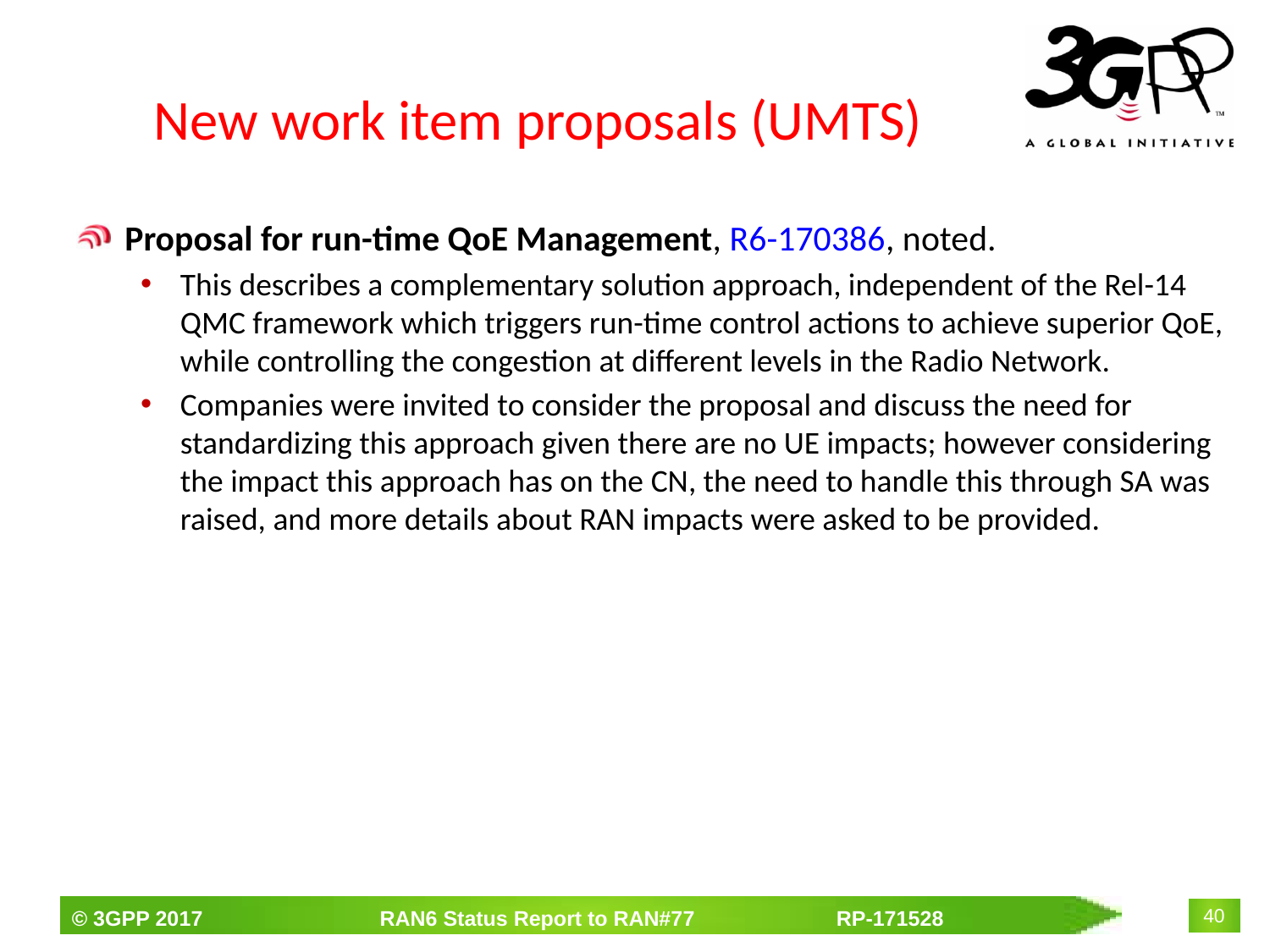

# New work item proposals (UMTS)
Proposal for run-time QoE Management, R6-170386, noted.
This describes a complementary solution approach, independent of the Rel-14 QMC framework which triggers run-time control actions to achieve superior QoE, while controlling the congestion at different levels in the Radio Network.
Companies were invited to consider the proposal and discuss the need for standardizing this approach given there are no UE impacts; however considering the impact this approach has on the CN, the need to handle this through SA was raised, and more details about RAN impacts were asked to be provided.